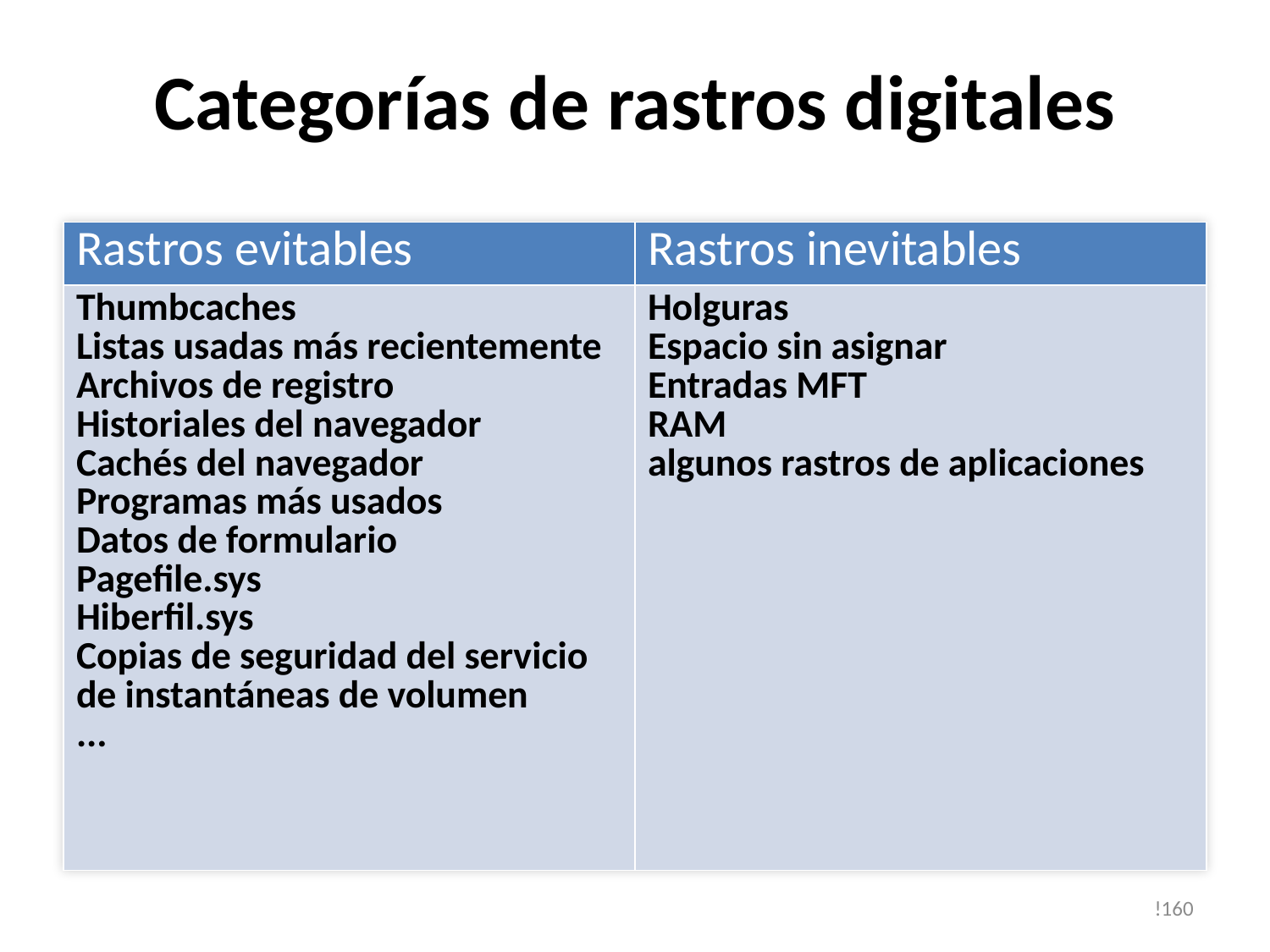

# Categorías de rastros digitales
| Rastros evitables | Rastros inevitables |
| --- | --- |
| Thumbcaches Listas usadas más recientemente Archivos de registro Historiales del navegador Cachés del navegador Programas más usados Datos de formulario Pagefile.sys Hiberfil.sys Copias de seguridad del servicio de instantáneas de volumen ... | Holguras Espacio sin asignar Entradas MFT RAM algunos rastros de aplicaciones |
!160